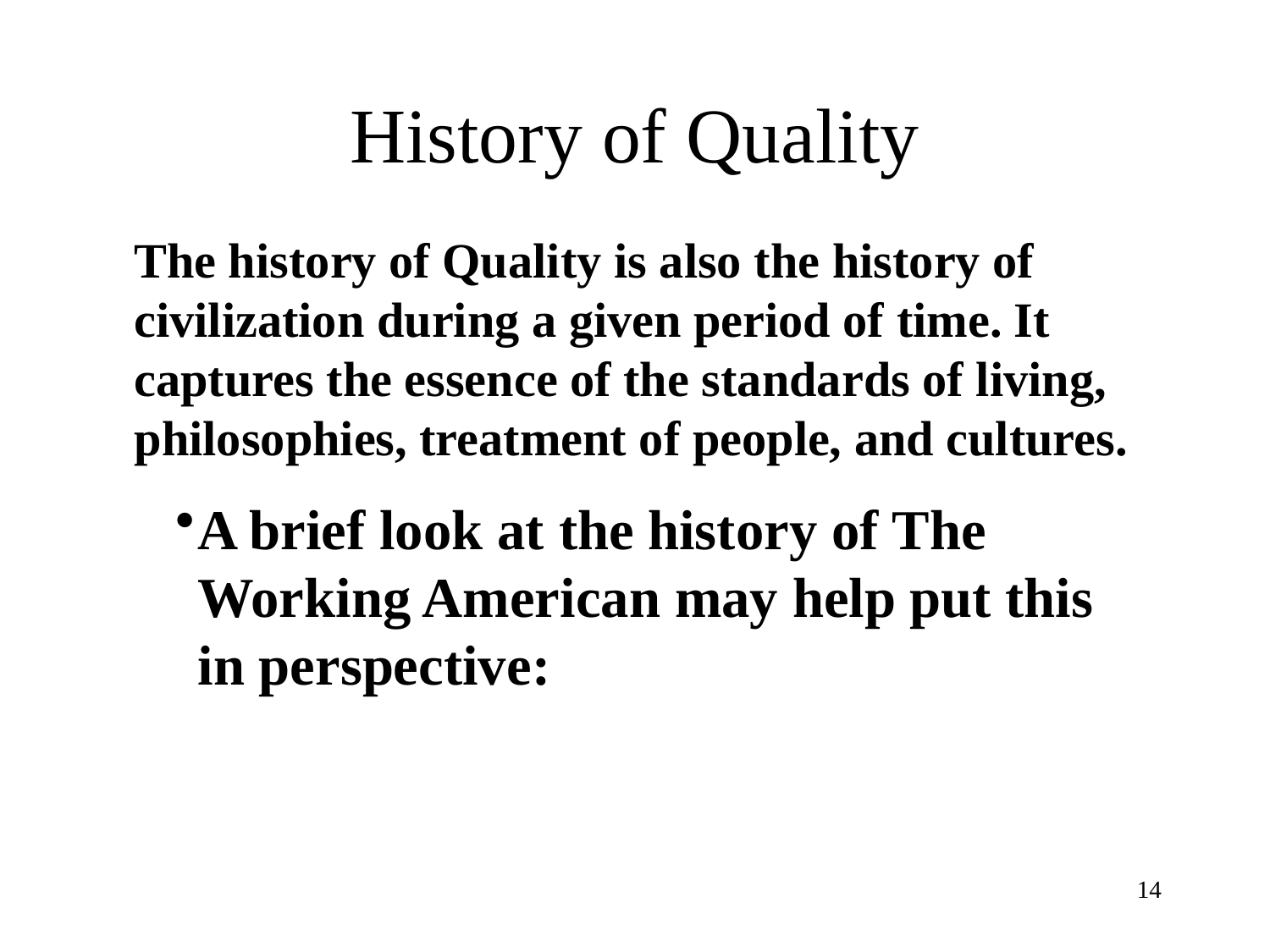

# History of Quality
The history of Quality is also the history of civilization during a given period of time. It captures the essence of the standards of living, philosophies, treatment of people, and cultures.
A brief look at the history of The Working American may help put this in perspective:
14